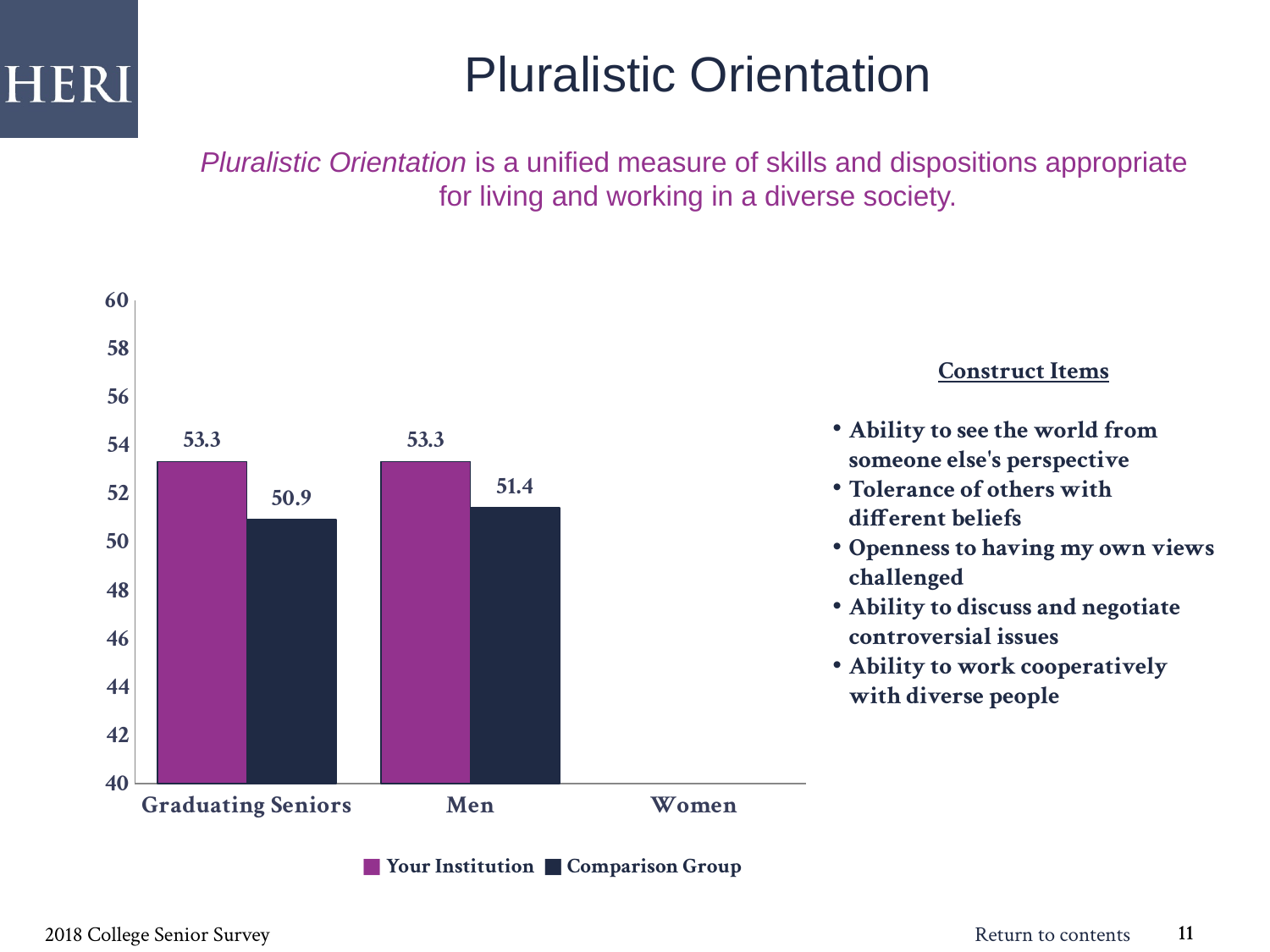

Pluralistic Orientation
Pluralistic Orientation is a unified measure of skills and dispositions appropriate
for living and working in a diverse society.

### Chart

| Category | Institution | Comparison |
|---|---|---|
| Graduating Seniors | 53.32 | 50.91 |
| Men | 53.32 | 51.4 |
| Women | 0.0 | 0.0 |
Construct Items

Ability to see the world from someone else's perspective
Tolerance of others with different beliefs
Openness to having my own views challenged
Ability to discuss and negotiate controversial issues
Ability to work cooperatively with diverse people

■ Your Institution  ■ Comparison Group
2018 College Senior Survey
11
11